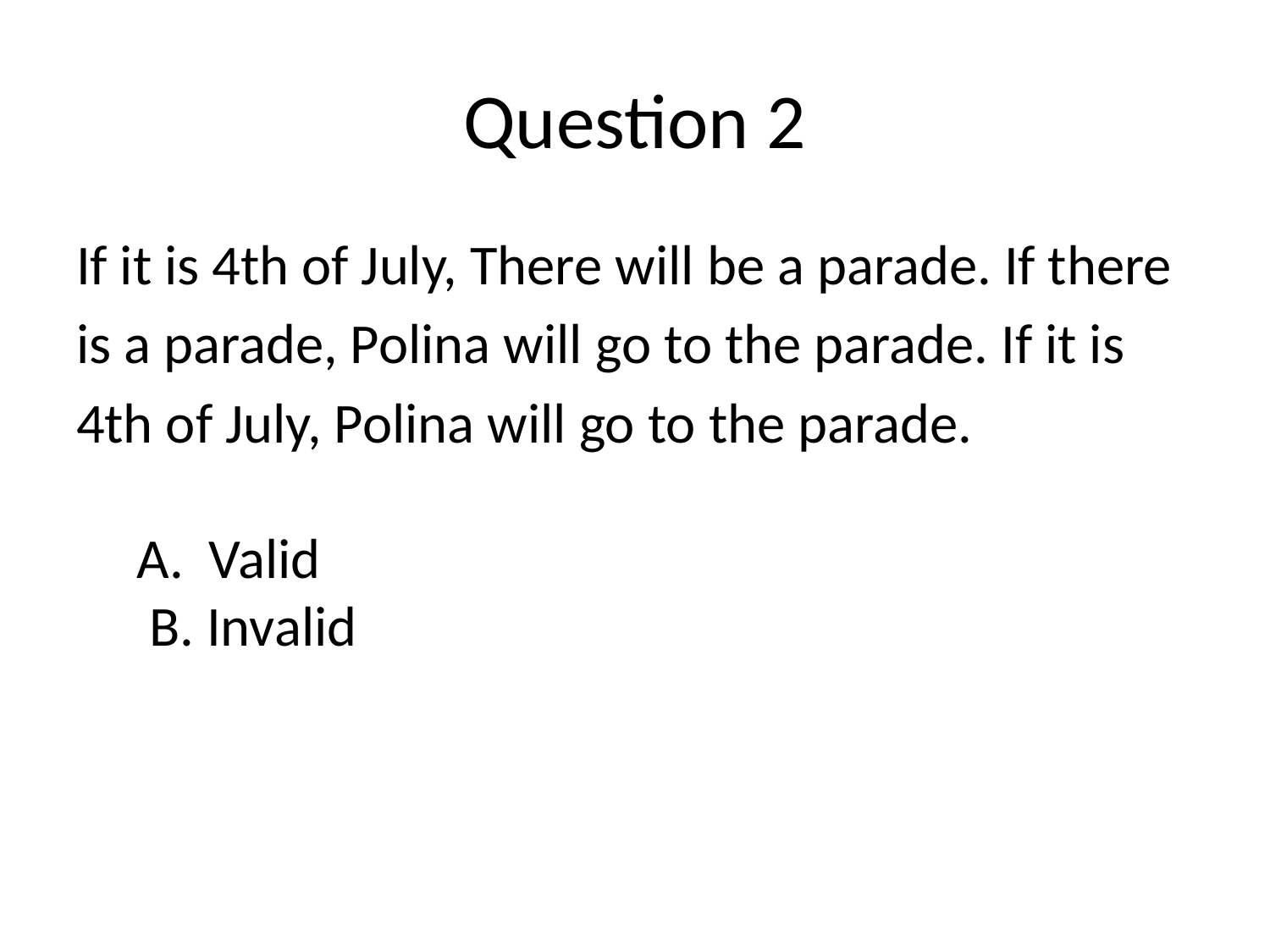

# Question 2
If it is 4th of July, There will be a parade. If there
is a parade, Polina will go to the parade. If it is
4th of July, Polina will go to the parade.
 A.  Valid
  B. Invalid